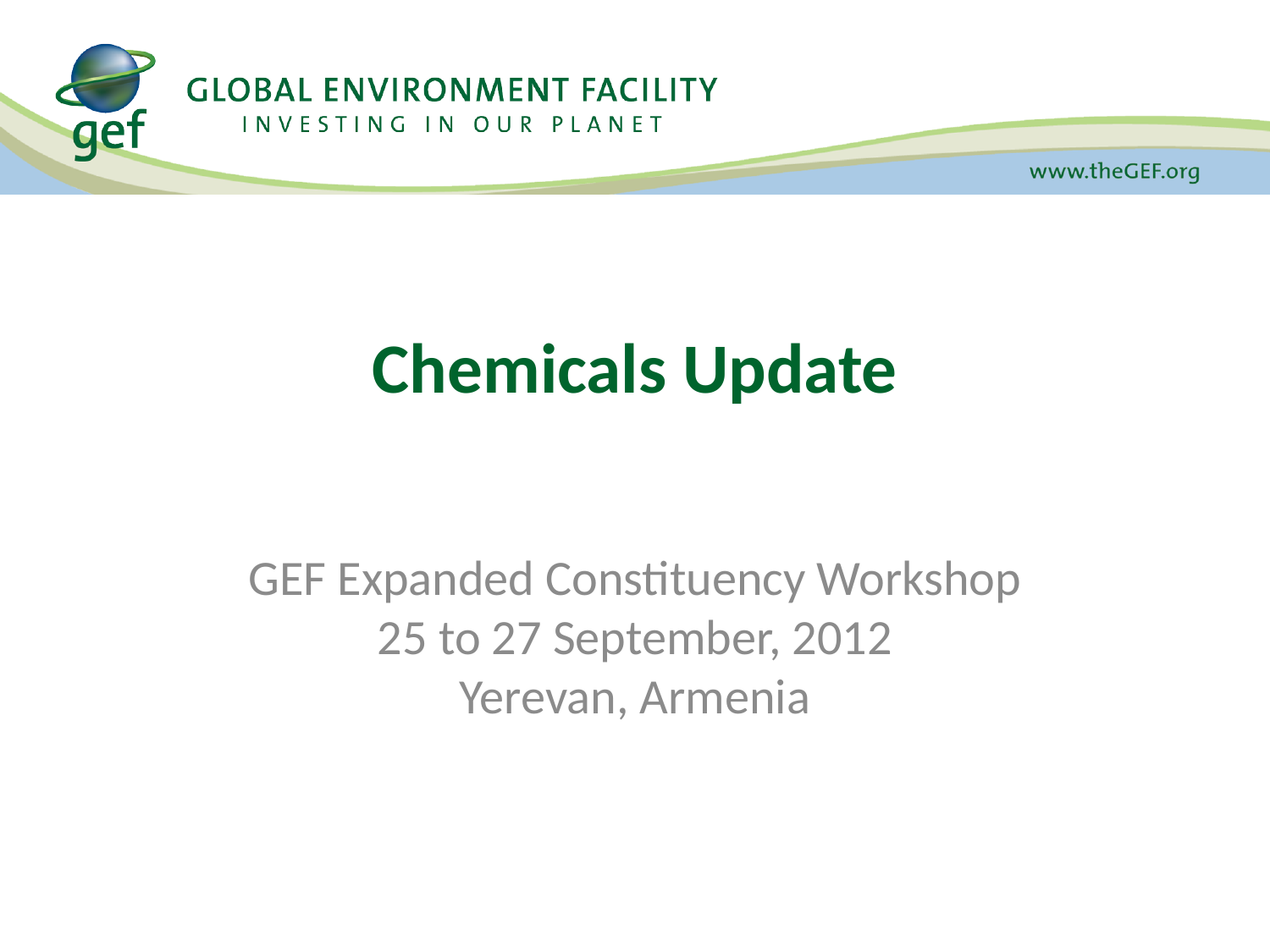

# Chemicals Update
GEF Expanded Constituency Workshop
25 to 27 September, 2012
Yerevan, Armenia